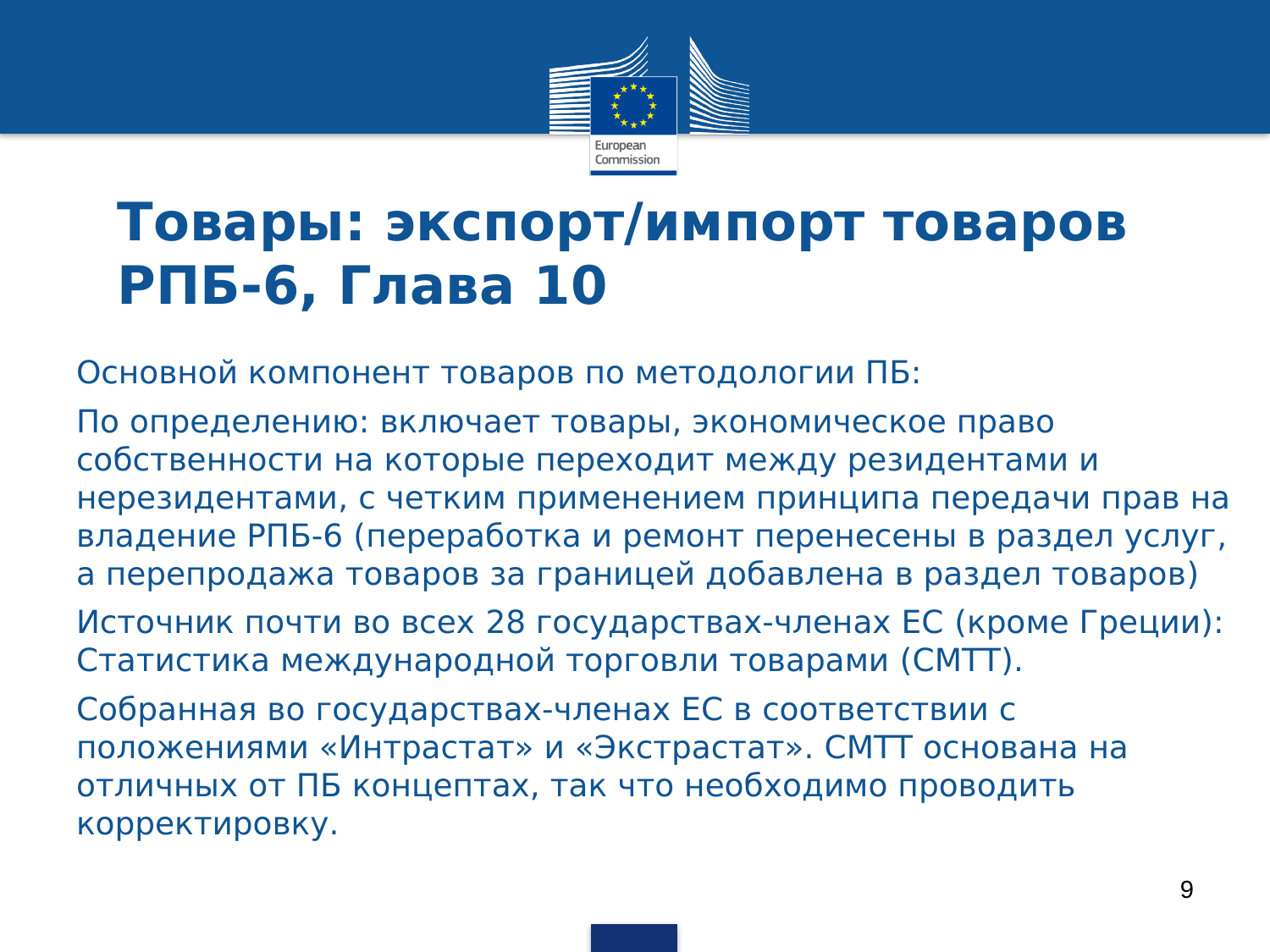

# Товары: экспорт/импорт товаров РПБ-6, Глава 10
Основной компонент товаров по методологии ПБ:
По определению: включает товары, экономическое право собственности на которые переходит между резидентами и нерезидентами, с четким применением принципа передачи прав на владение РПБ-6 (переработка и ремонт перенесены в раздел услуг, а перепродажа товаров за границей добавлена в раздел товаров)
Источник почти во всех 28 государствах-членах ЕС (кроме Греции): Статистика международной торговли товарами (СМТТ).
Собранная во государствах-членах ЕС в соответствии с положениями «Интрастат» и «Экстрастат». СМТТ основана на отличных от ПБ концептах, так что необходимо проводить корректировку.
9